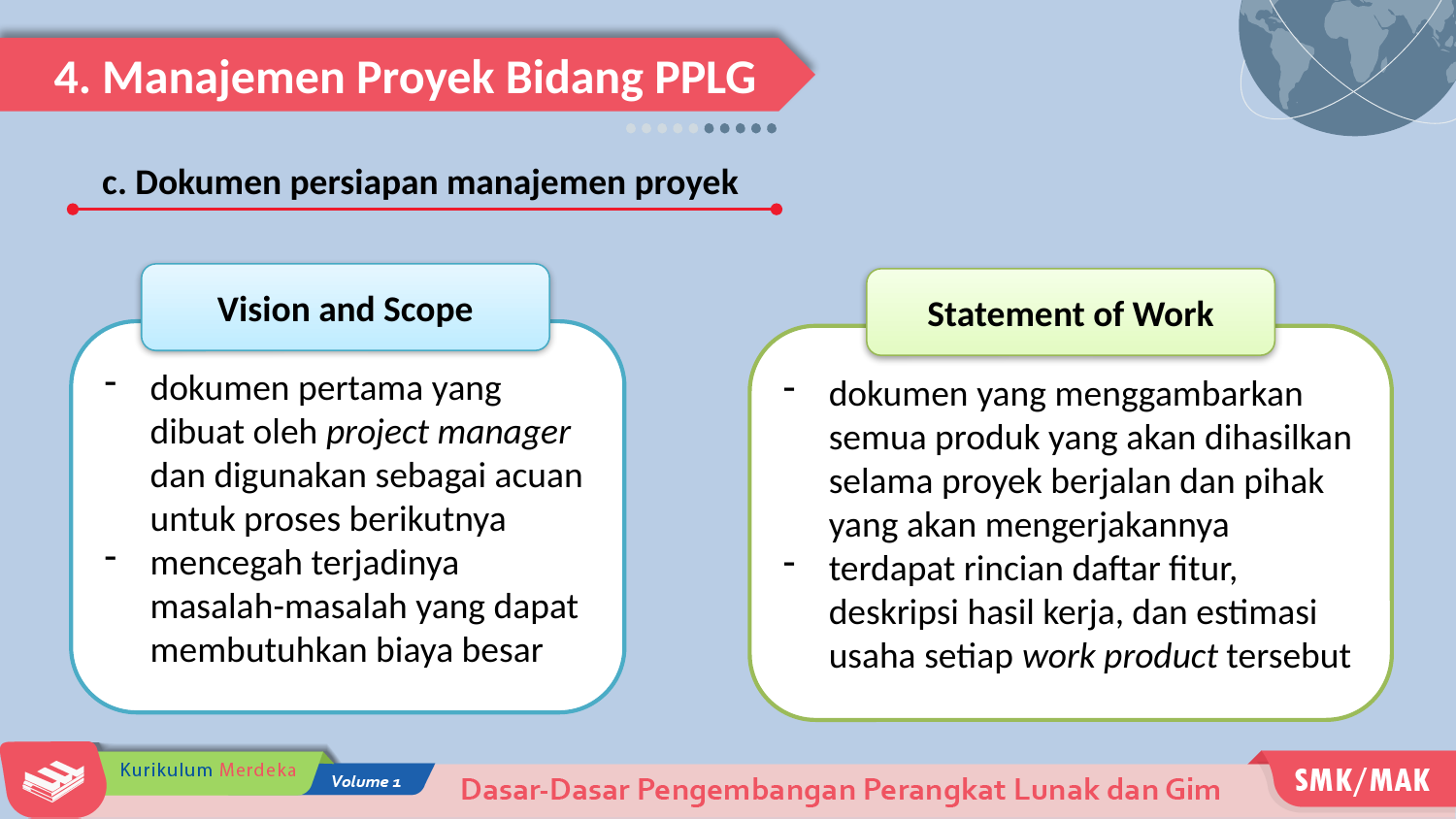

4. Manajemen Proyek Bidang PPLG

c. Dokumen persiapan manajemen proyek
Vision and Scope
dokumen pertama yang dibuat oleh project manager dan digunakan sebagai acuan untuk proses berikutnya
mencegah terjadinya masalah-masalah yang dapat membutuhkan biaya besar
Statement of Work
dokumen yang menggambarkan semua produk yang akan dihasilkan selama proyek berjalan dan pihak yang akan mengerjakannya
terdapat rincian daftar fitur, deskripsi hasil kerja, dan estimasi usaha setiap work product tersebut